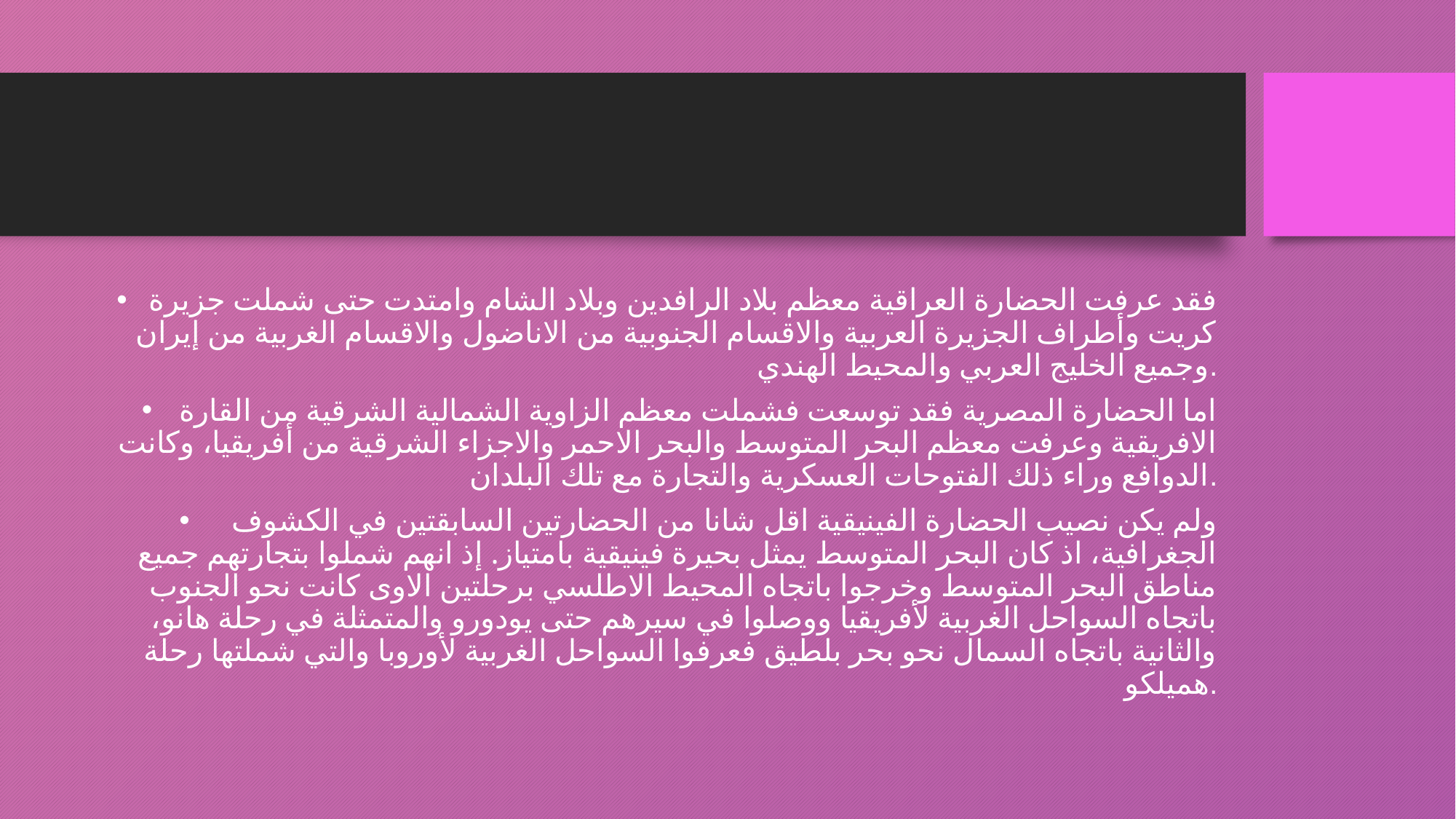

فقد عرفت الحضارة العراقية معظم بلاد الرافدين وبلاد الشام وامتدت حتى شملت جزيرة كريت وأطراف الجزيرة العربية والاقسام الجنوبية من الاناضول والاقسام الغربية من إيران وجميع الخليج العربي والمحيط الهندي.
اما الحضارة المصرية فقد توسعت فشملت معظم الزاوية الشمالية الشرقية من القارة الافريقية وعرفت معظم البحر المتوسط والبحر الاحمر والاجزاء الشرقية من أفريقيا، وكانت الدوافع وراء ذلك الفتوحات العسكرية والتجارة مع تلك البلدان.
 ولم يكن نصيب الحضارة الفينيقية اقل شانا من الحضارتين السابقتين في الكشوف الجغرافية، اذ كان البحر المتوسط يمثل بحيرة فينيقية بامتياز. إذ انهم شملوا بتجارتهم جميع مناطق البحر المتوسط وخرجوا باتجاه المحيط الاطلسي برحلتين الاوى كانت نحو الجنوب باتجاه السواحل الغربية لأفريقيا ووصلوا في سيرهم حتى يودورو والمتمثلة في رحلة هانو، والثانية باتجاه السمال نحو بحر بلطيق فعرفوا السواحل الغربية لأوروبا والتي شملتها رحلة هميلكو.